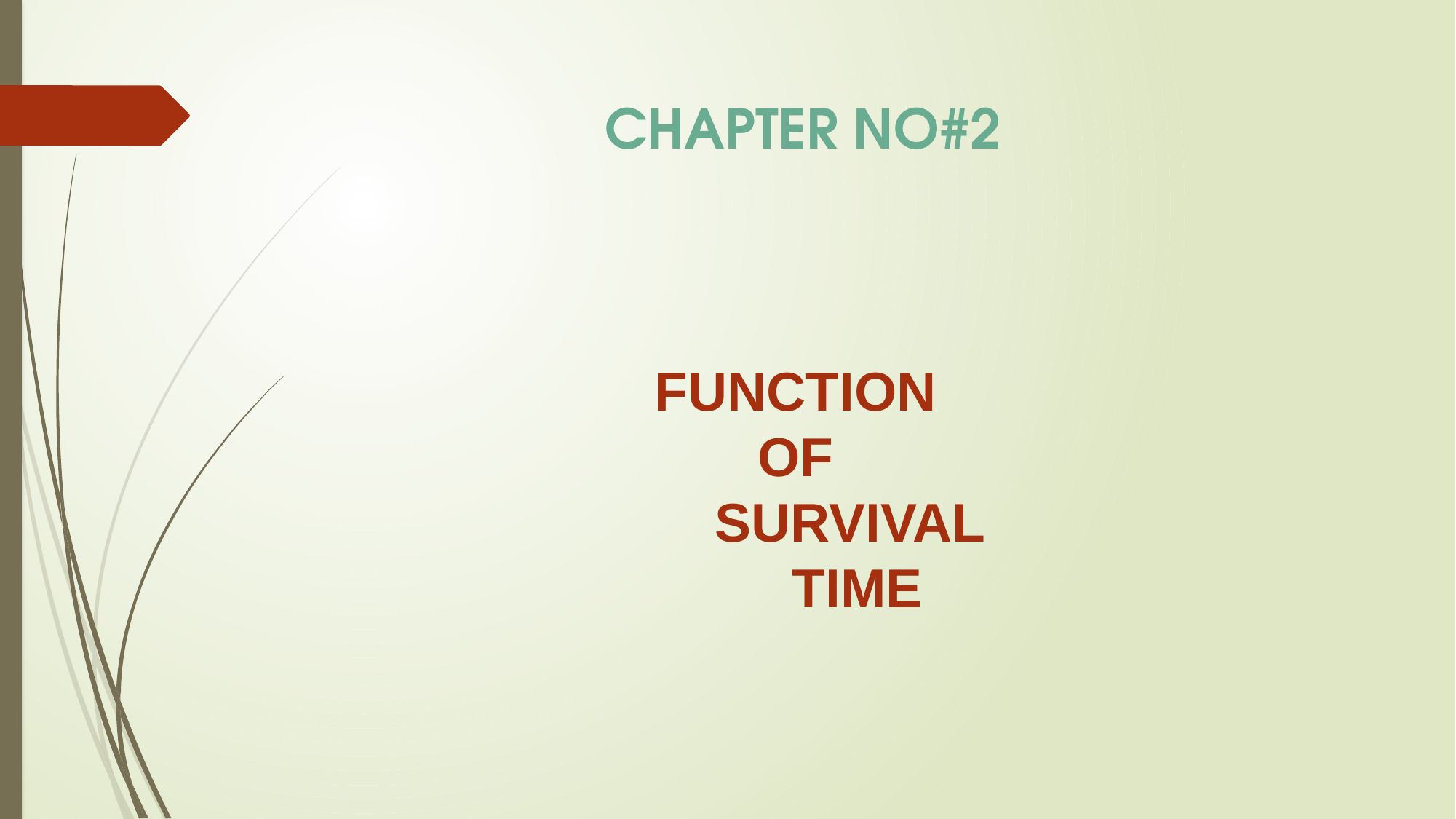

# CHAPTER NO#2 FUNCTION OF SURVIVAL TIME